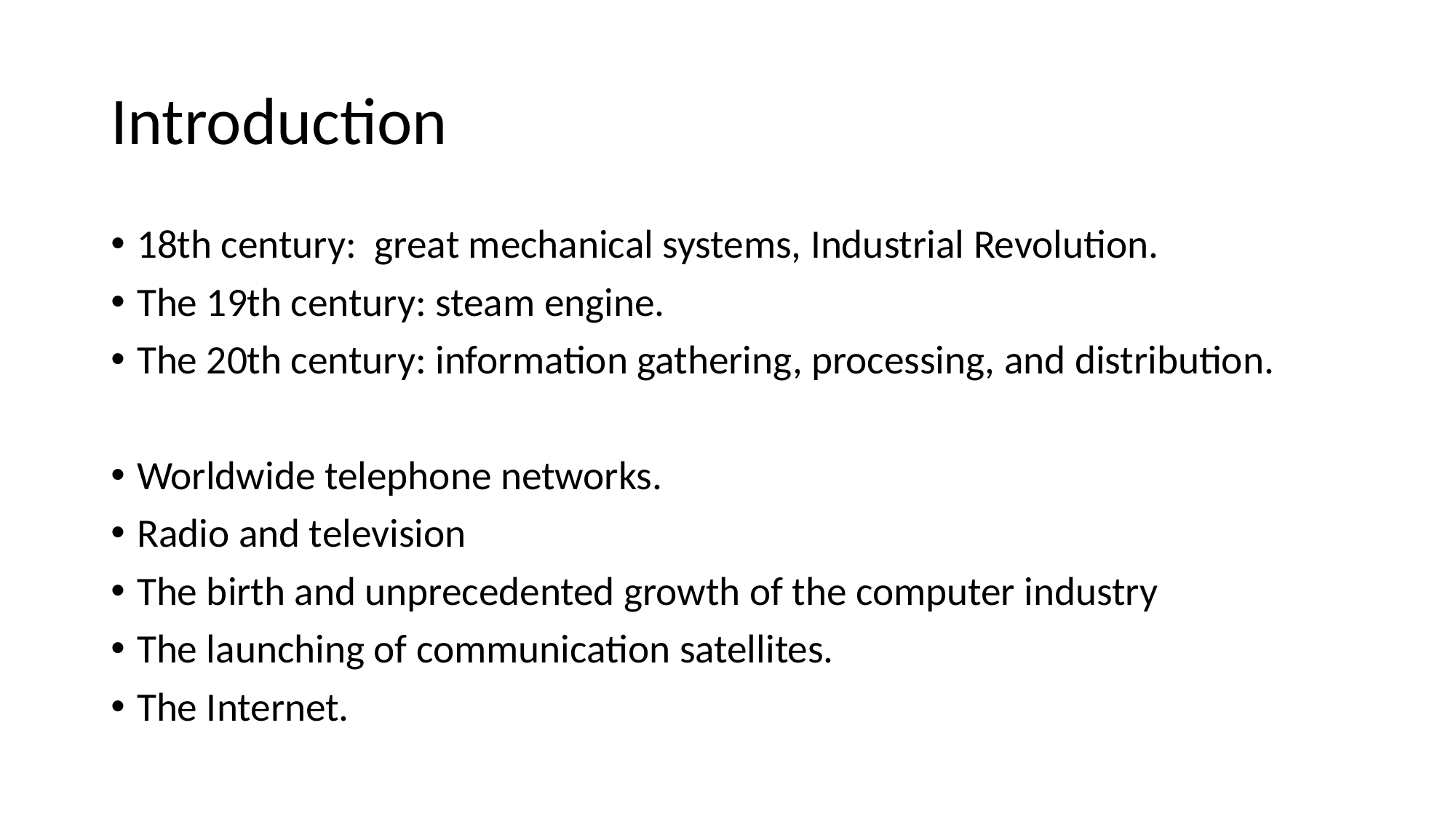

# Introduction
18th century:  great mechanical systems, Industrial Revolution.
The 19th century: steam engine.
The 20th century: information gathering, processing, and distribution.

Worldwide telephone networks.
Radio and television
The birth and unprecedented growth of the computer industry
The launching of communication satellites.
The Internet.